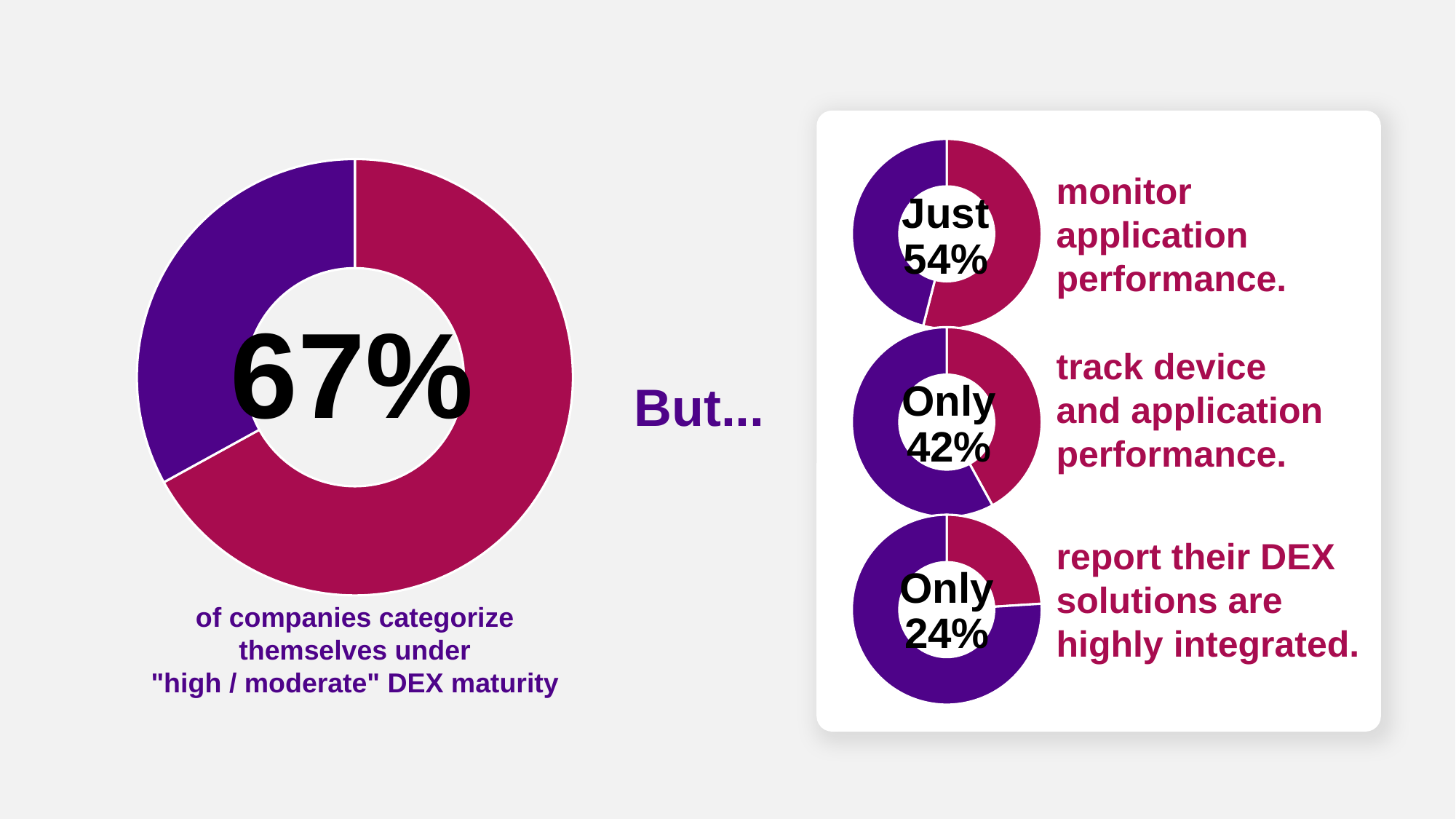

### Chart

| Category | Sales |
|---|---|
| 1st Qtr | 54.0 |
| 2nd Qtr | 46.0 |

### Chart

| Category | Sales |
|---|---|
| 1st Qtr | 67.0 |
| 2nd Qtr | 33.0 |
monitor application
performance.
Just 54%

### Chart

| Category | Sales |
|---|---|
| 1st Qtr | 42.0 |
| 2nd Qtr | 58.0 |
track device
and application performance.
67%
But...
Only
42%

### Chart

| Category | Sales |
|---|---|
| 1st Qtr | 24.0 |
| 2nd Qtr | 76.0 |
report their DEX solutions are highly integrated.
Only 24%
of companies categorize
 themselves under
"high / moderate" DEX maturity